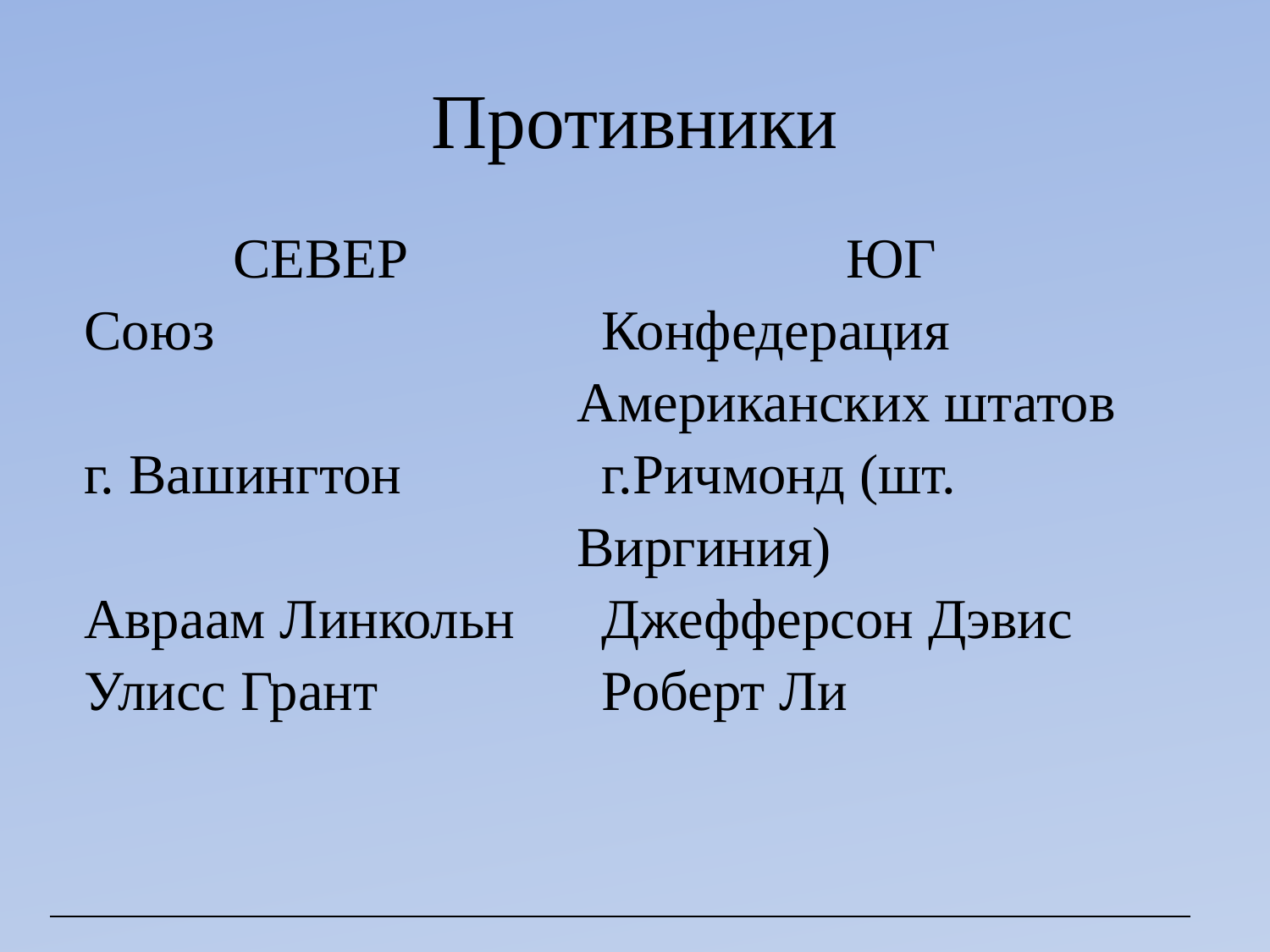

# Противники
| СЕВЕР Союз г. Вашингтон Авраам Линкольн Улисс Грант | ЮГ Конфедерация Американских штатов г.Ричмонд (шт. Виргиния) Джефферсон Дэвис Роберт Ли |
| --- | --- |